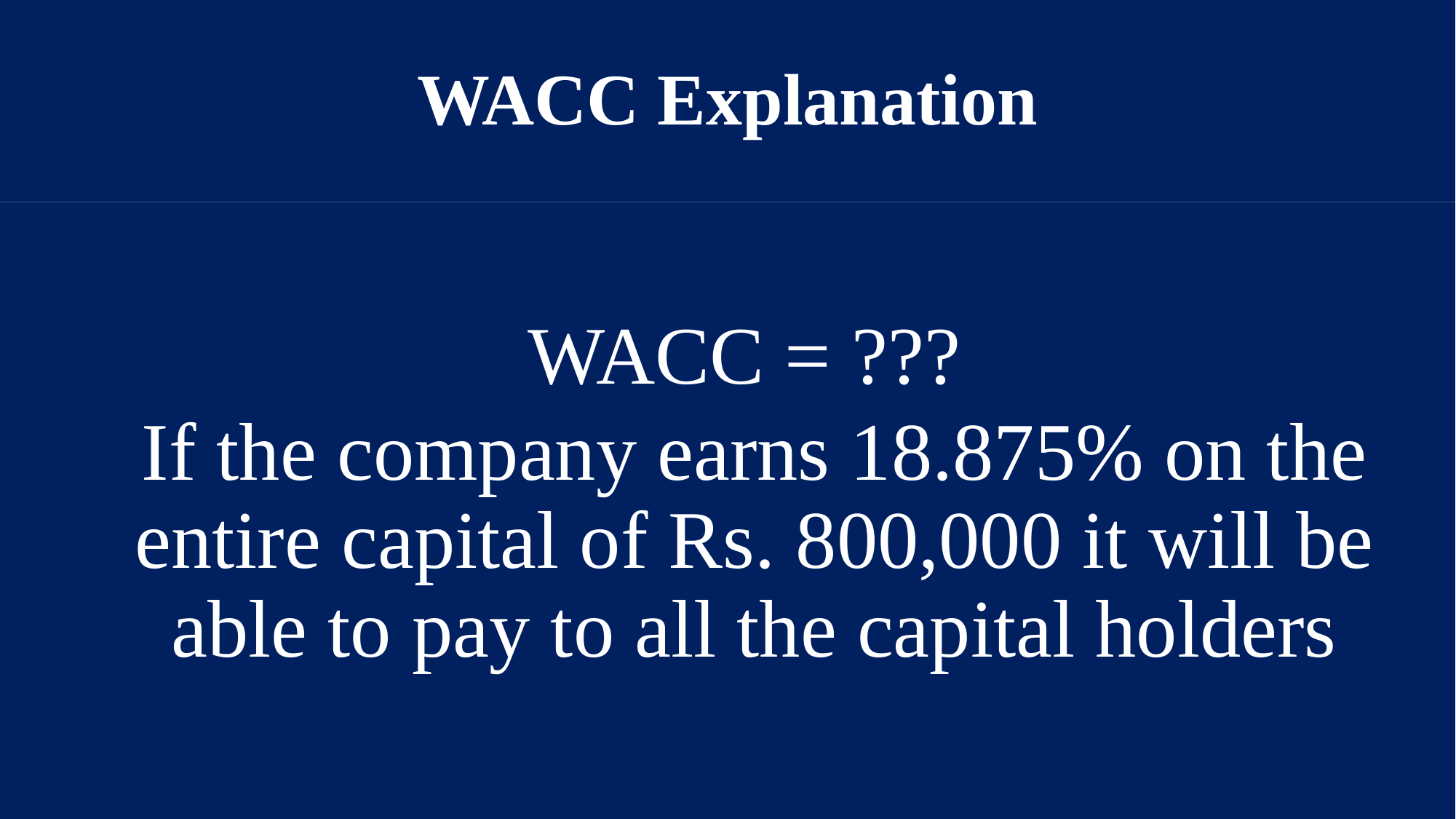

# WACC Explanation

WACC = ???
If the company earns 18.875% on the entire capital of Rs. 800,000 it will be able to pay to all the capital holders